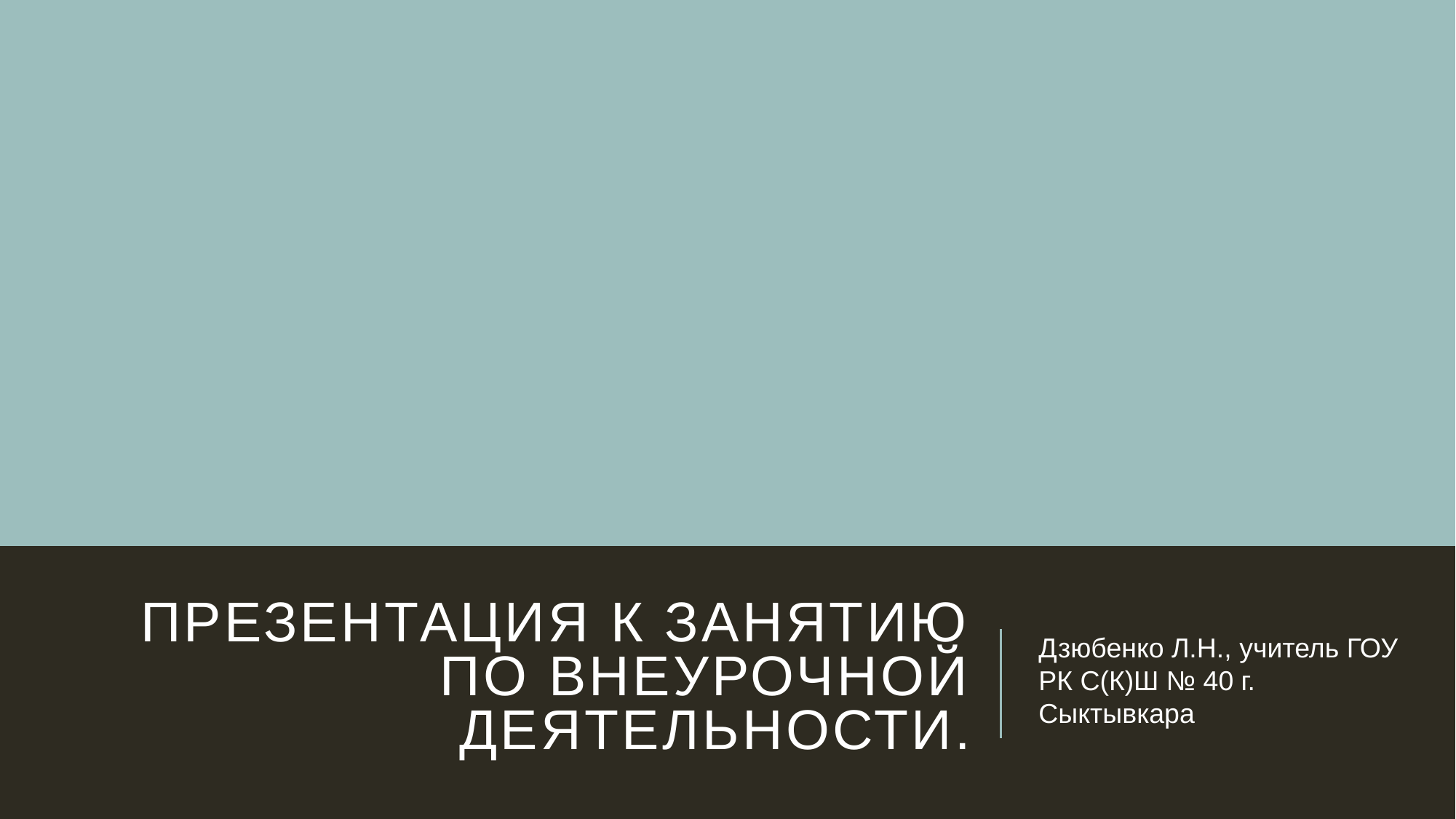

# Презентация к занятию по внеурочной деятельности.
Дзюбенко Л.Н., учитель ГОУ РК С(К)Ш № 40 г. Сыктывкара